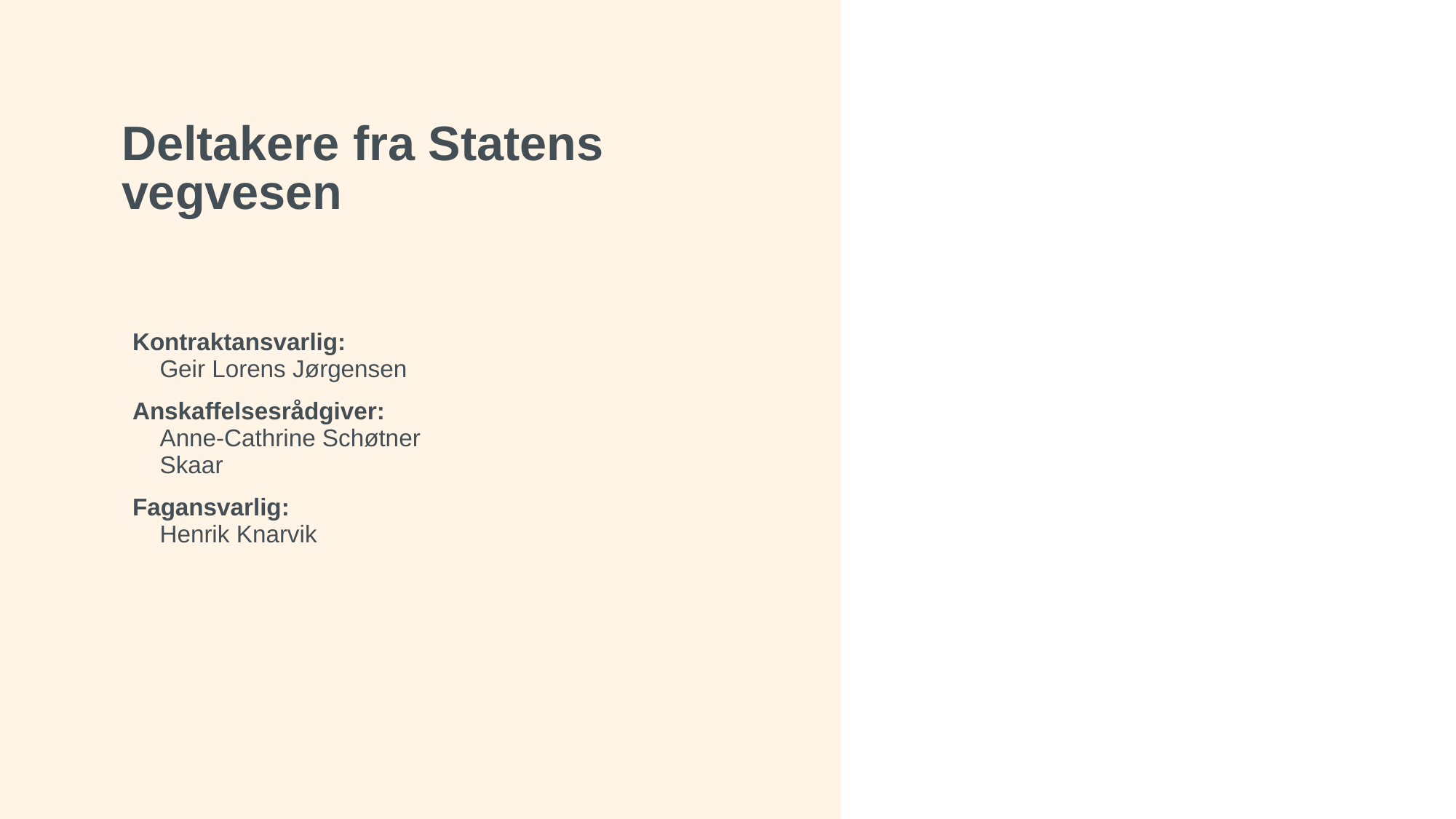

# Deltakere fra Statens vegvesen
Kontraktansvarlig:
Geir Lorens Jørgensen
Anskaffelsesrådgiver:
Anne-Cathrine Schøtner Skaar
Fagansvarlig:
Henrik Knarvik